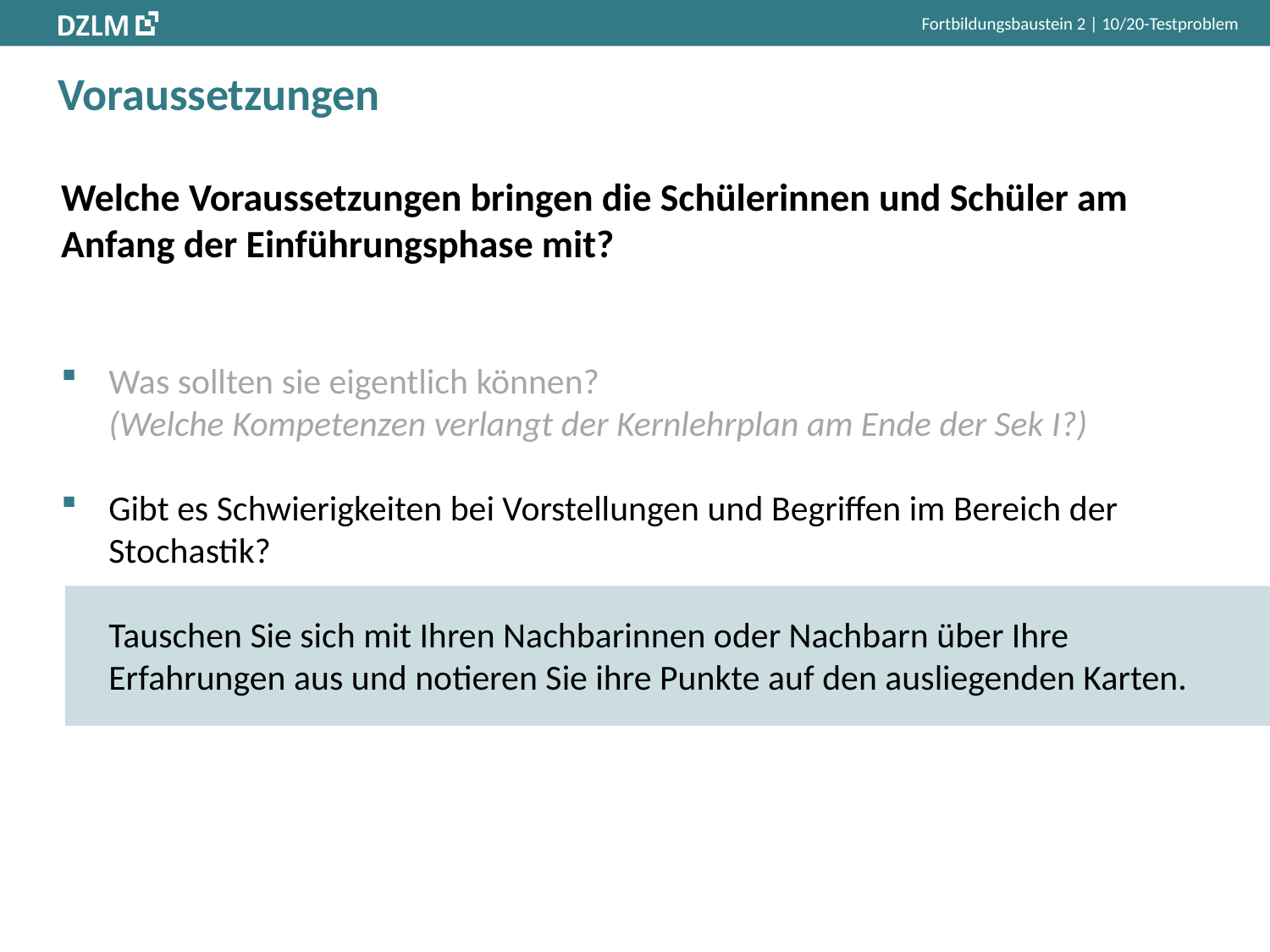

Fortbildungsbaustein 2 | 10/20-Testproblem
# Voraussetzungen
Welche Voraussetzungen bringen die Schülerinnen und Schüler am Anfang der Einführungsphase mit?

Was sollten sie eigentlich können?
(Welche Kompetenzen verlangt der Kernlehrplan am Ende der Sek I?)
Gibt es Schwierigkeiten bei Vorstellungen und Begriffen im Bereich der Stochastik?
Tauschen Sie sich mit Ihren Nachbarinnen oder Nachbarn über Ihre Erfahrungen aus und notieren Sie ihre Punkte auf den ausliegenden Karten.